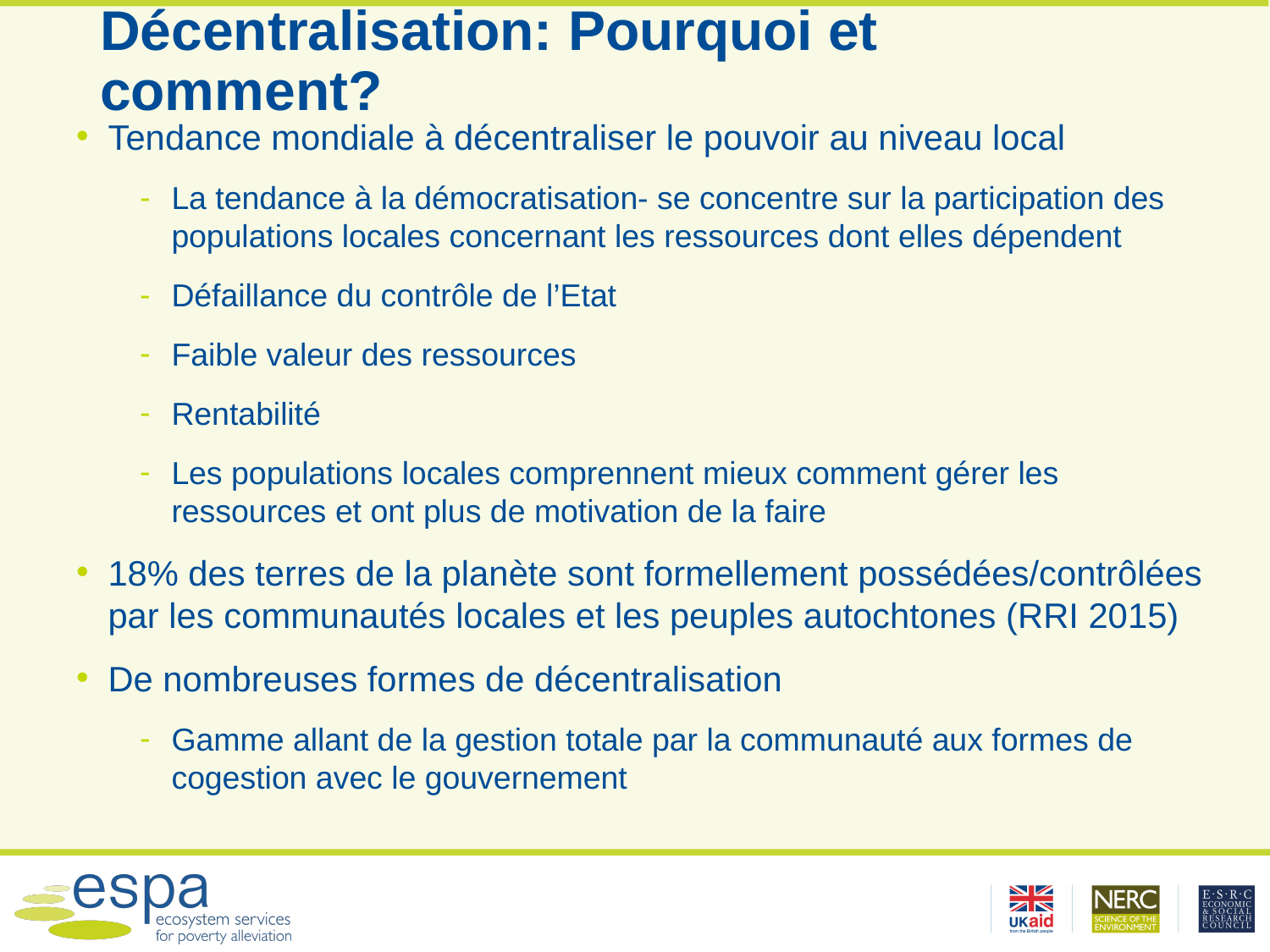

# Décentralisation: Pourquoi et comment?
Tendance mondiale à décentraliser le pouvoir au niveau local
La tendance à la démocratisation- se concentre sur la participation des populations locales concernant les ressources dont elles dépendent
Défaillance du contrôle de l’Etat
Faible valeur des ressources
Rentabilité
Les populations locales comprennent mieux comment gérer les ressources et ont plus de motivation de la faire
18% des terres de la planète sont formellement possédées/contrôlées par les communautés locales et les peuples autochtones (RRI 2015)
De nombreuses formes de décentralisation
Gamme allant de la gestion totale par la communauté aux formes de cogestion avec le gouvernement